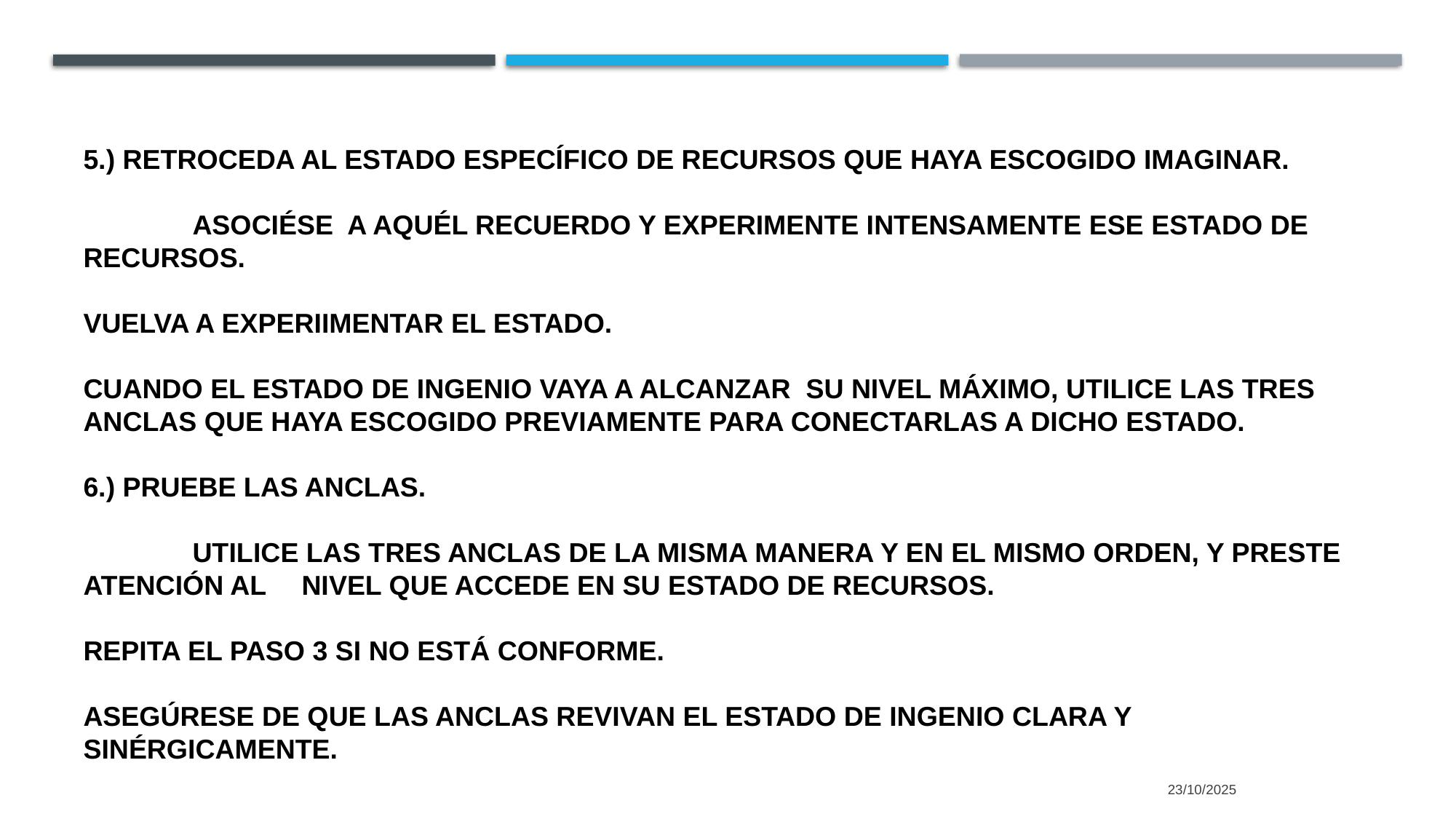

5.) RETROCEDA AL ESTADO ESPECÍFICO DE RECURSOS QUE HAYA ESCOGIDO IMAGINAR.

	ASOCIÉSE  A AQUÉL RECUERDO Y EXPERIMENTE INTENSAMENTE ESE ESTADO DE RECURSOS.

VUELVA A EXPERIIMENTAR EL ESTADO.

CUANDO EL ESTADO DE INGENIO VAYA A ALCANZAR  SU NIVEL MÁXIMO, UTILICE LAS TRES ANCLAS QUE HAYA ESCOGIDO PREVIAMENTE PARA CONECTARLAS A DICHO ESTADO.

6.) PRUEBE LAS ANCLAS.

	UTILICE LAS TRES ANCLAS DE LA MISMA MANERA Y EN EL MISMO ORDEN, Y PRESTE ATENCIÓN AL 	NIVEL QUE ACCEDE EN SU ESTADO DE RECURSOS.

REPITA EL PASO 3 SI NO ESTÁ CONFORME.

ASEGÚRESE DE QUE LAS ANCLAS REVIVAN EL ESTADO DE INGENIO CLARA Y SINÉRGICAMENTE.
23/10/2025